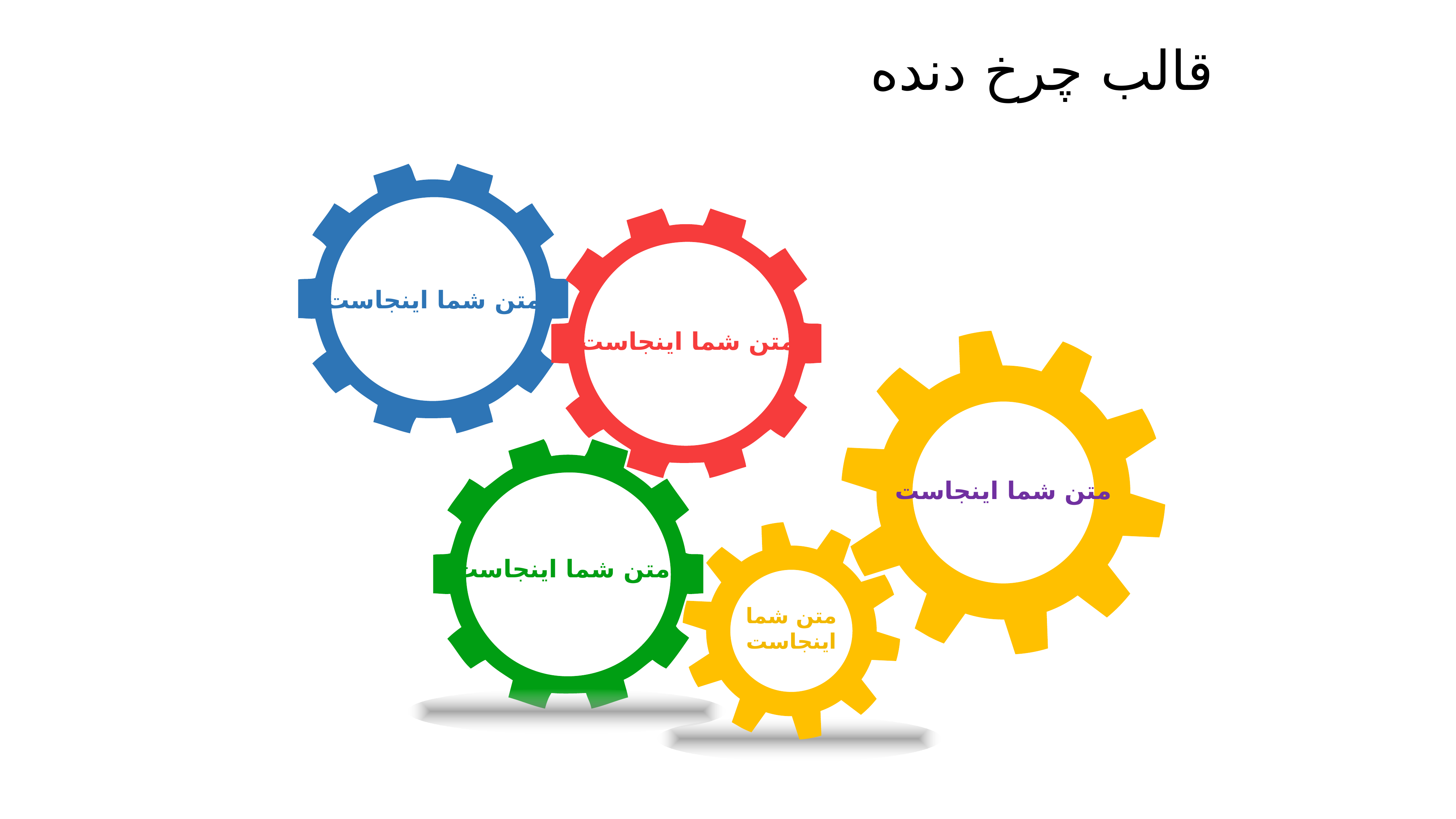

# قالب چرخ دنده

متن شما اینجاست
متن شما اینجاست

متن شما اینجاست

متن شما اینجاست
متن شما اینجاست